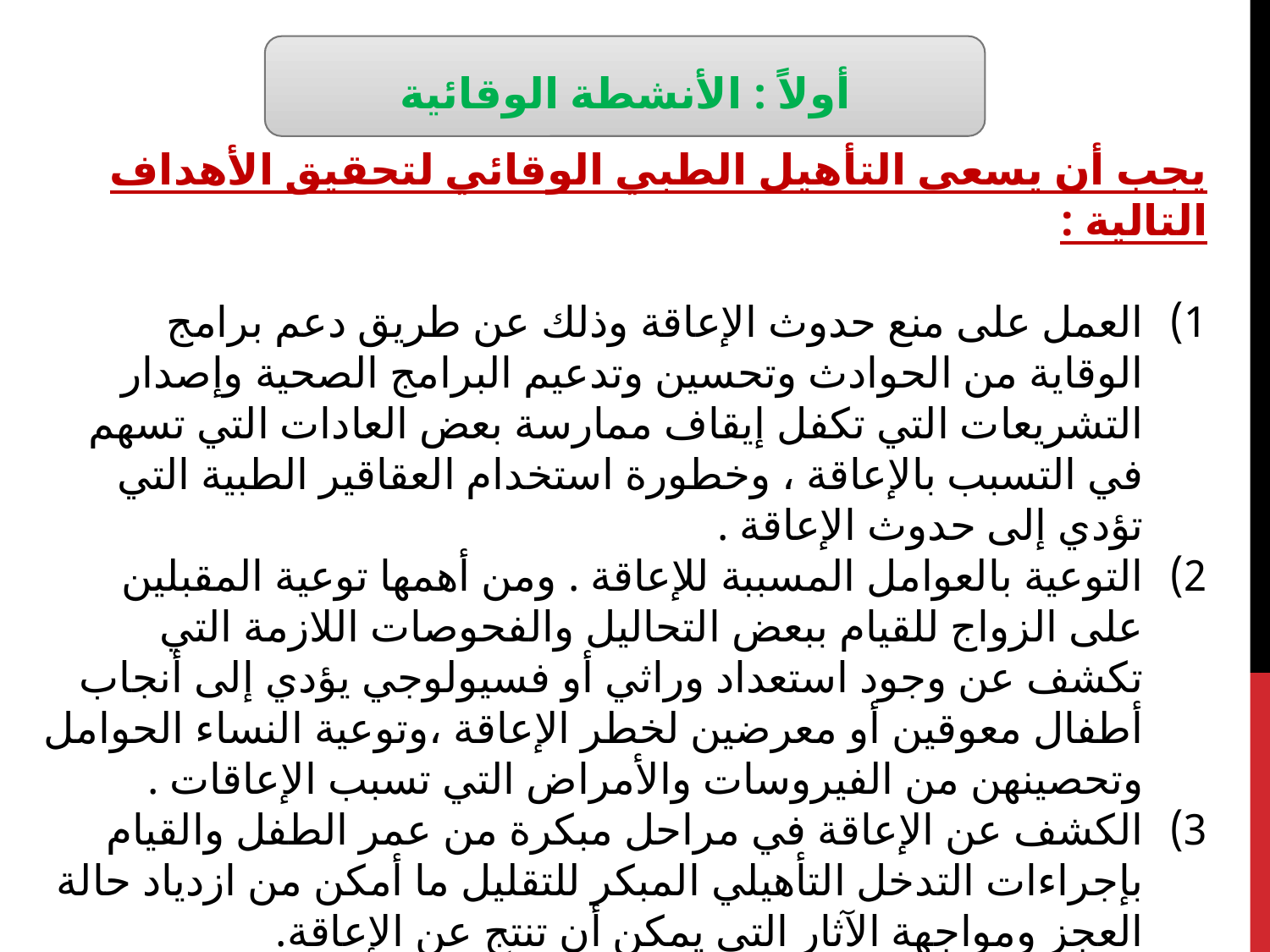

أولاً : الأنشطة الوقائية
يجب أن يسعى التأهيل الطبي الوقائي لتحقيق الأهداف التالية :

العمل على منع حدوث الإعاقة وذلك عن طريق دعم برامج الوقاية من الحوادث وتحسين وتدعيم البرامج الصحية وإصدار التشريعات التي تكفل إيقاف ممارسة بعض العادات التي تسهم في التسبب بالإعاقة ، وخطورة استخدام العقاقير الطبية التي تؤدي إلى حدوث الإعاقة .
التوعية بالعوامل المسببة للإعاقة . ومن أهمها توعية المقبلين على الزواج للقيام ببعض التحاليل والفحوصات اللازمة التي تكشف عن وجود استعداد وراثي أو فسيولوجي يؤدي إلى أنجاب أطفال معوقين أو معرضين لخطر الإعاقة ،وتوعية النساء الحوامل وتحصينهن من الفيروسات والأمراض التي تسبب الإعاقات .
الكشف عن الإعاقة في مراحل مبكرة من عمر الطفل والقيام بإجراءات التدخل التأهيلي المبكر للتقليل ما أمكن من ازدياد حالة العجز ومواجهة الآثار التي يمكن أن تنتج عن الإعاقة.
توفير كافة الأساليب و الإجراءات الإرشادية لأسر المعوقين لتمكينهم وتدعيم قدرتهم على مواجهة الآثار التي يمكن أن تنتج عن الإعاقة وطلب التأهيل المبكر للطفل.